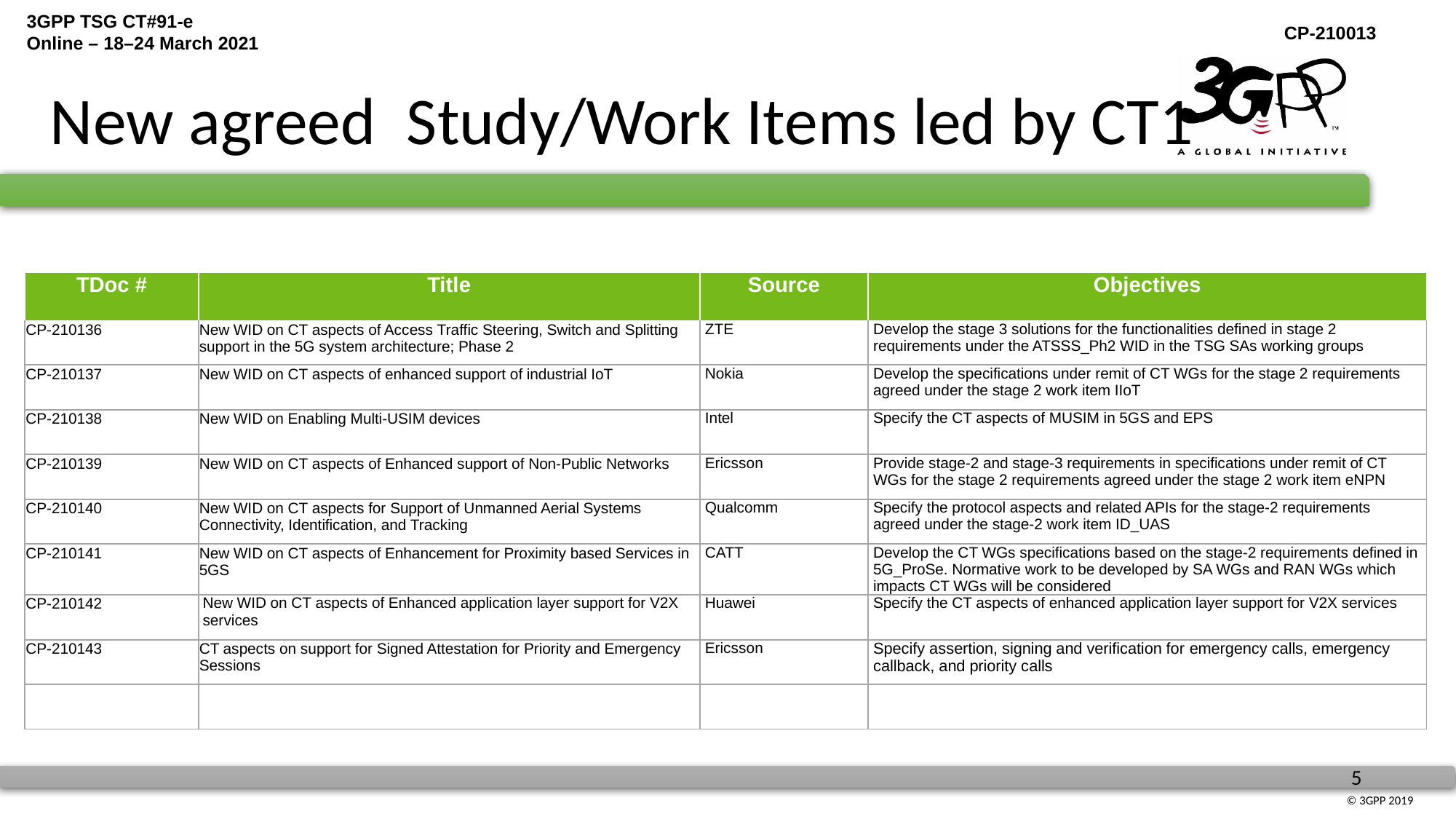

# New agreed  Study/Work Items led by CT1
| TDoc # | Title | Source | Objectives |
| --- | --- | --- | --- |
| CP-210136 | New WID on CT aspects of Access Traffic Steering, Switch and Splitting support in the 5G system architecture; Phase 2 | ZTE | Develop the stage 3 solutions for the functionalities defined in stage 2 requirements under the ATSSS\_Ph2 WID in the TSG SAs working groups |
| CP-210137 | New WID on CT aspects of enhanced support of industrial IoT | Nokia | Develop the specifications under remit of CT WGs for the stage 2 requirements agreed under the stage 2 work item IIoT |
| CP-210138 | New WID on Enabling Multi-USIM devices | Intel | Specify the CT aspects of MUSIM in 5GS and EPS |
| CP-210139 | New WID on CT aspects of Enhanced support of Non-Public Networks | Ericsson | Provide stage-2 and stage-3 requirements in specifications under remit of CT WGs for the stage 2 requirements agreed under the stage 2 work item eNPN |
| CP-210140 | New WID on CT aspects for Support of Unmanned Aerial Systems Connectivity, Identification, and Tracking | Qualcomm | Specify the protocol aspects and related APIs for the stage-2 requirements agreed under the stage-2 work item ID\_UAS |
| CP-210141 | New WID on CT aspects of Enhancement for Proximity based Services in 5GS | CATT | Develop the CT WGs specifications based on the stage-2 requirements defined in 5G\_ProSe. Normative work to be developed by SA WGs and RAN WGs which impacts CT WGs will be considered |
| CP-210142 | New WID on CT aspects of Enhanced application layer support for V2X services | Huawei | Specify the CT aspects of enhanced application layer support for V2X services |
| CP-210143 | CT aspects on support for Signed Attestation for Priority and Emergency Sessions | Ericsson | Specify assertion, signing and verification for emergency calls, emergency callback, and priority calls |
|  |  |  |  |